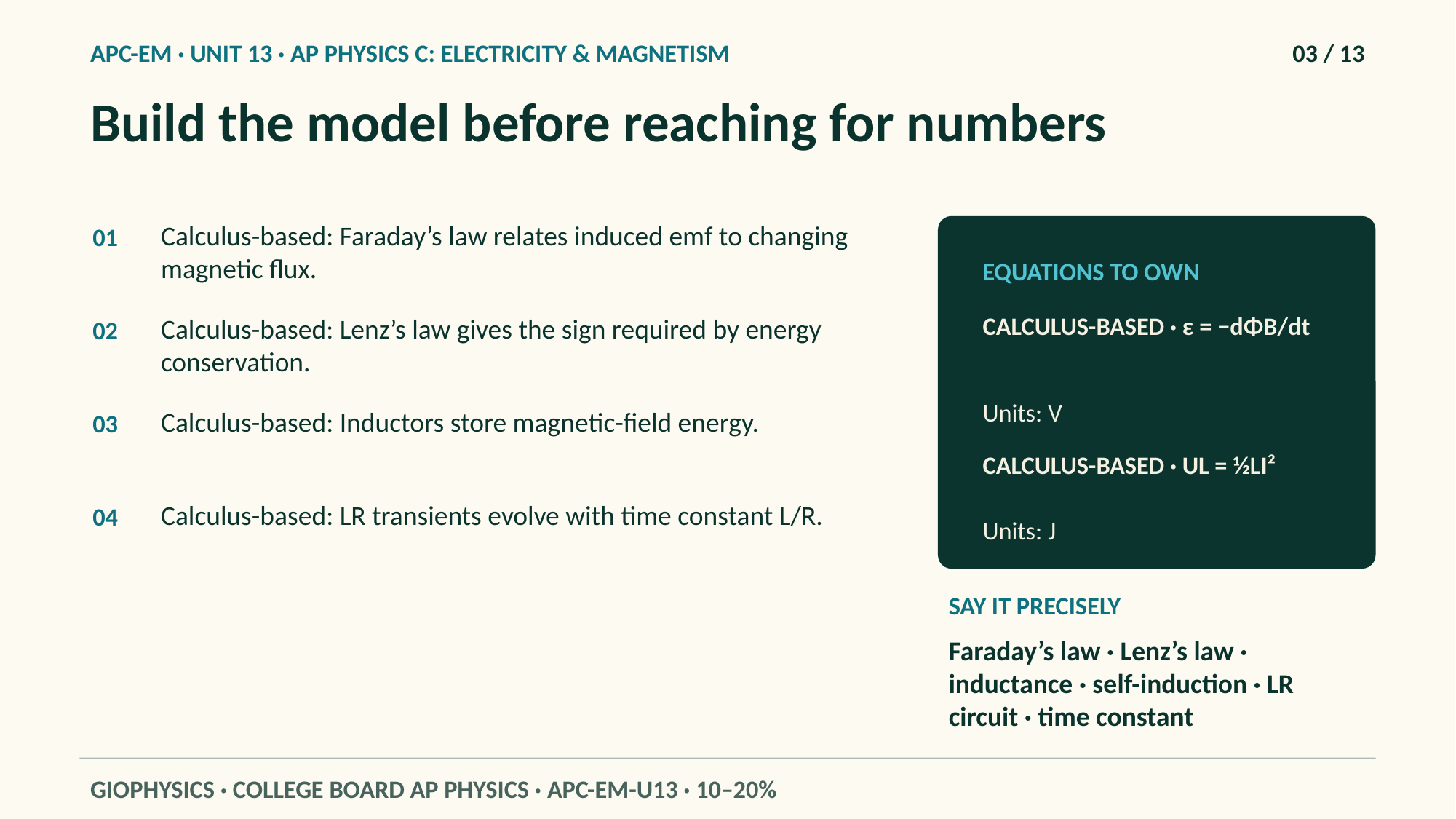

APC-EM · UNIT 13 · AP PHYSICS C: ELECTRICITY & MAGNETISM
03 / 13
Build the model before reaching for numbers
Calculus-based: Faraday’s law relates induced emf to changing magnetic flux.
01

EQUATIONS TO OWN
CALCULUS-BASED · ε = −dΦB/dt
Calculus-based: Lenz’s law gives the sign required by energy conservation.
02
Units: V
Calculus-based: Inductors store magnetic-field energy.
03
CALCULUS-BASED · UL = ½LI²
Calculus-based: LR transients evolve with time constant L/R.
04
Units: J
SAY IT PRECISELY
Faraday’s law · Lenz’s law · inductance · self-induction · LR circuit · time constant

GIOPHYSICS · COLLEGE BOARD AP PHYSICS · APC-EM-U13 · 10–20%